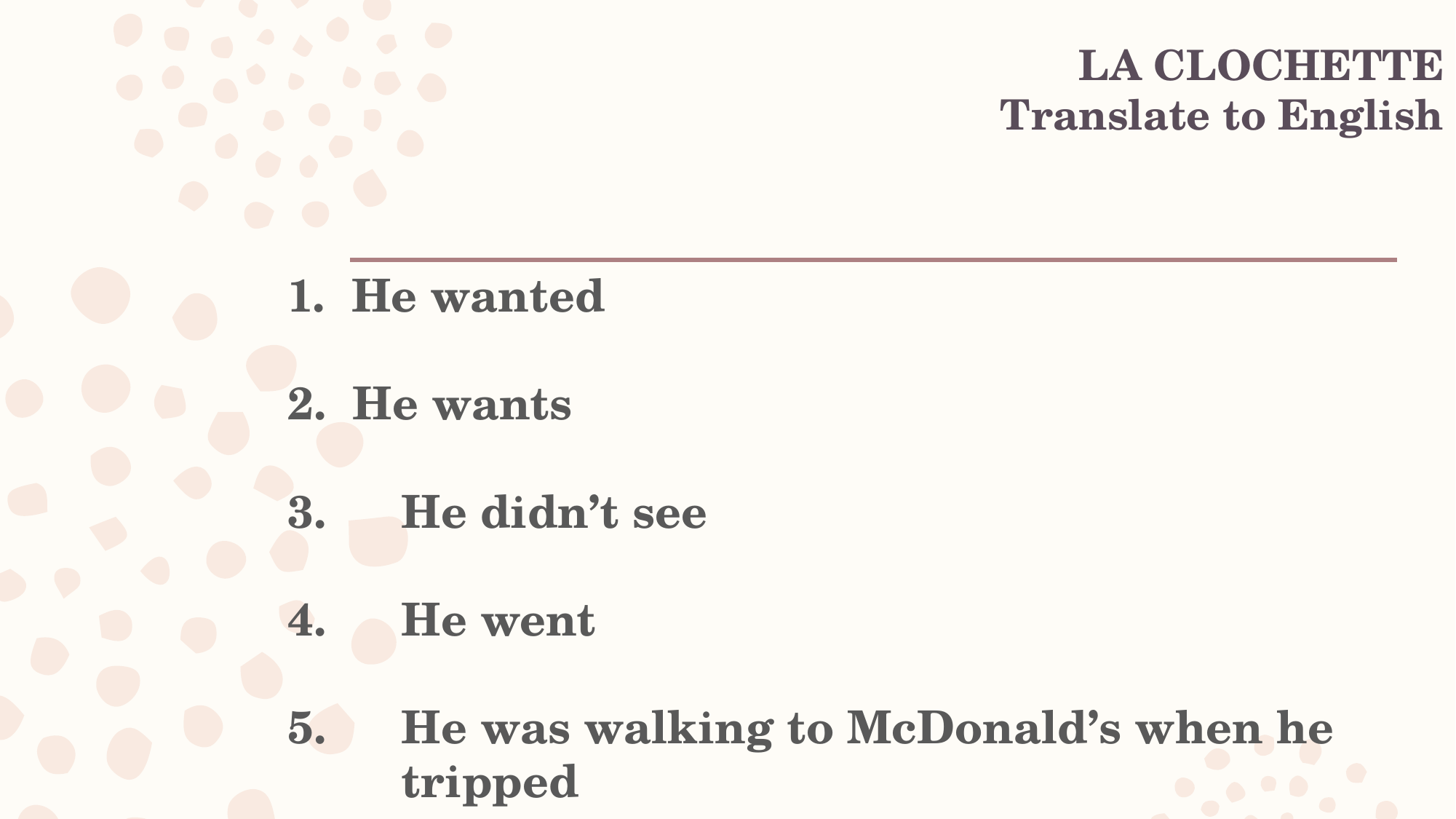

# LA CLOCHETTE Translate to English
1.  He wanted

2.  He wants

He didn’t see

He went

He was walking to McDonald’s when he tripped